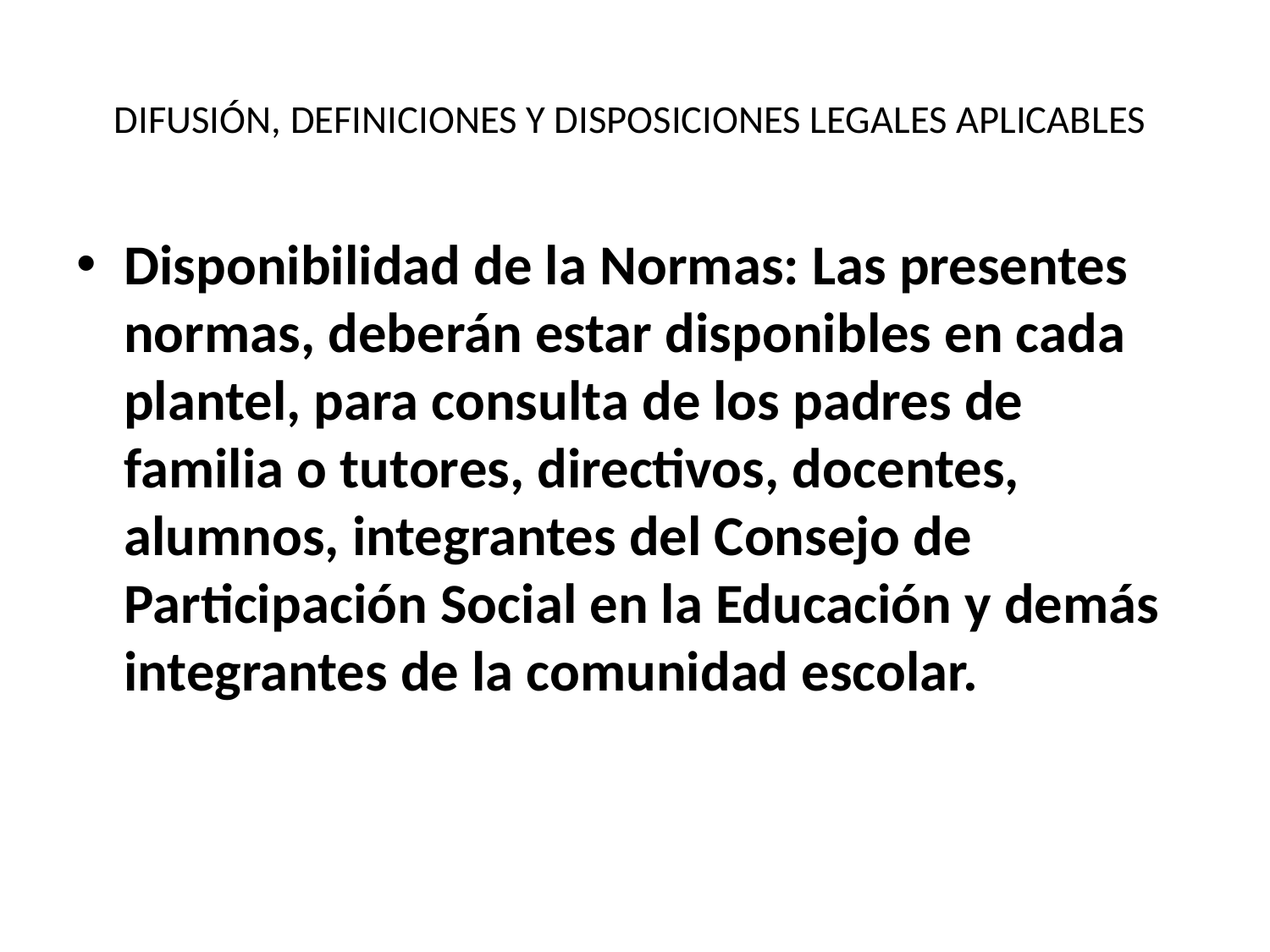

# DIFUSIÓN, DEFINICIONES Y DISPOSICIONES LEGALES APLICABLES
Disponibilidad de la Normas: Las presentes normas, deberán estar disponibles en cada plantel, para consulta de los padres de familia o tutores, directivos, docentes, alumnos, integrantes del Consejo de Participación Social en la Educación y demás integrantes de la comunidad escolar.